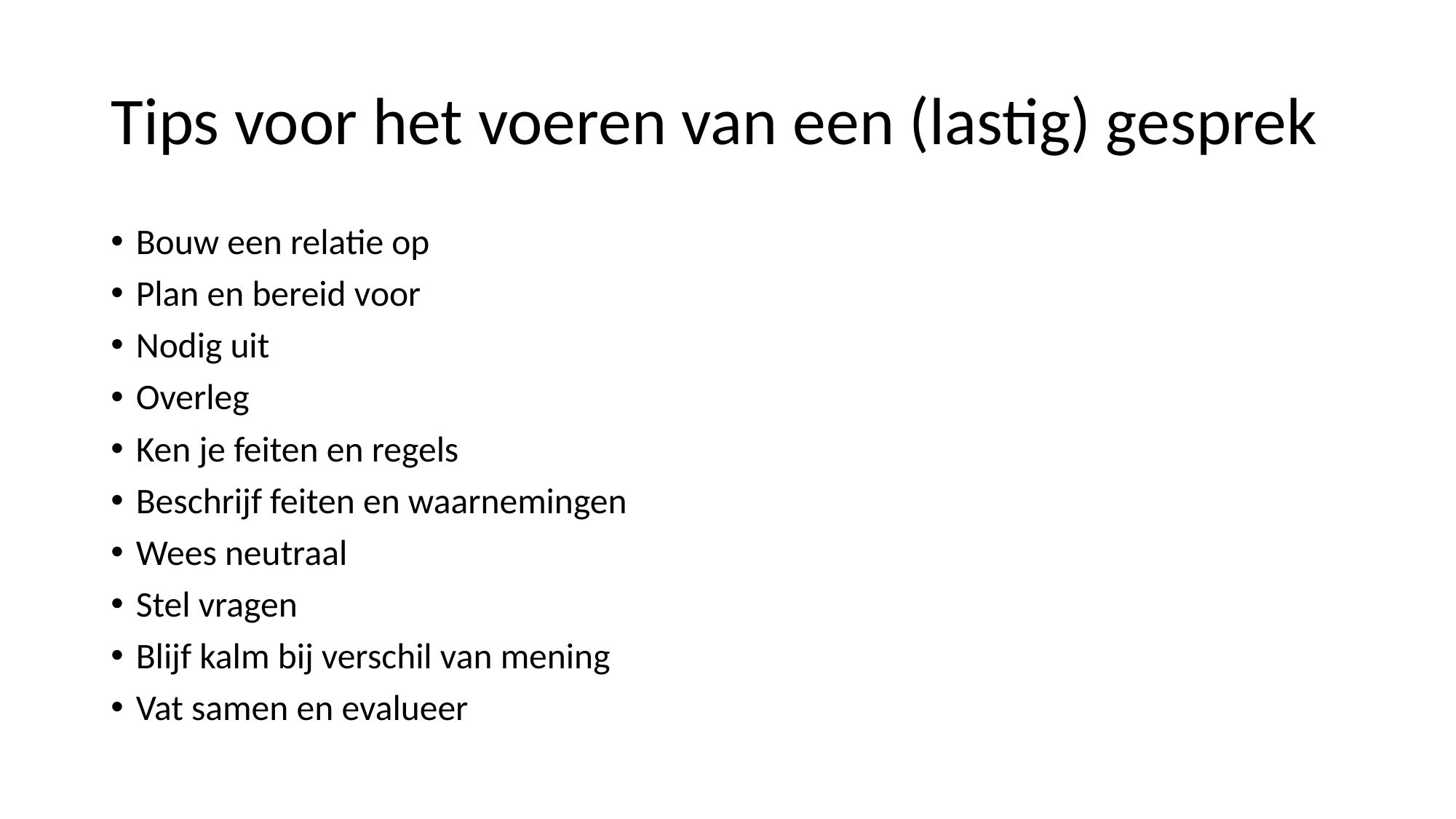

# Tips voor het voeren van een (lastig) gesprek
Bouw een relatie op
Plan en bereid voor
Nodig uit
Overleg
Ken je feiten en regels
Beschrijf feiten en waarnemingen
Wees neutraal
Stel vragen
Blijf kalm bij verschil van mening
Vat samen en evalueer